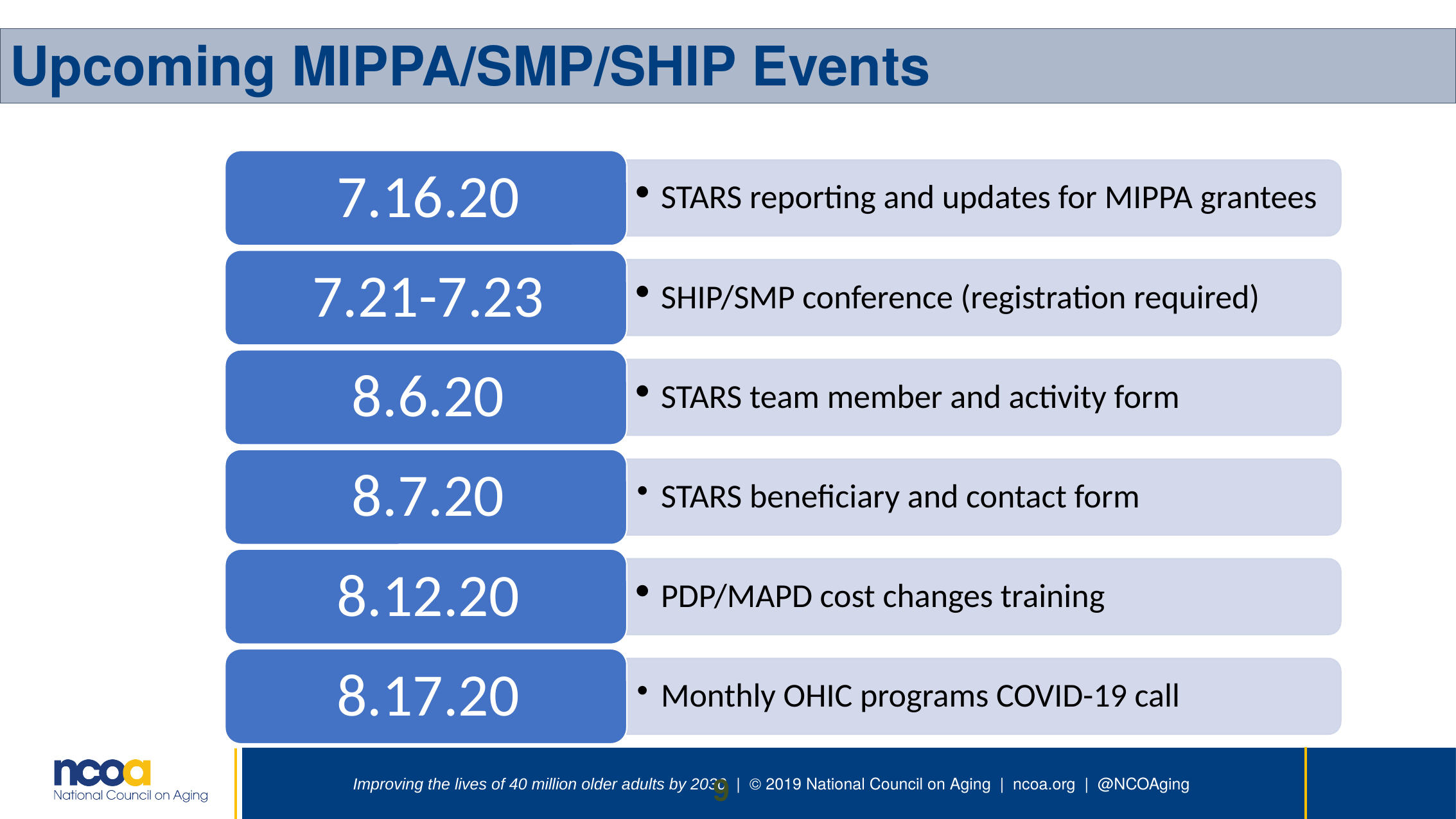

# Upcoming MIPPA/SMP/SHIP Events
STARS reporting and updates for MIPPA grantees
7.16.20
SHIP/SMP conference (registration required)
7.21-7.23
STARS team member and activity form
8.6.20
STARS beneficiary and contact form
8.7.20
PDP/MAPD cost changes training
8.12.20
Monthly OHIC programs COVID-19 call
8.17.20
9